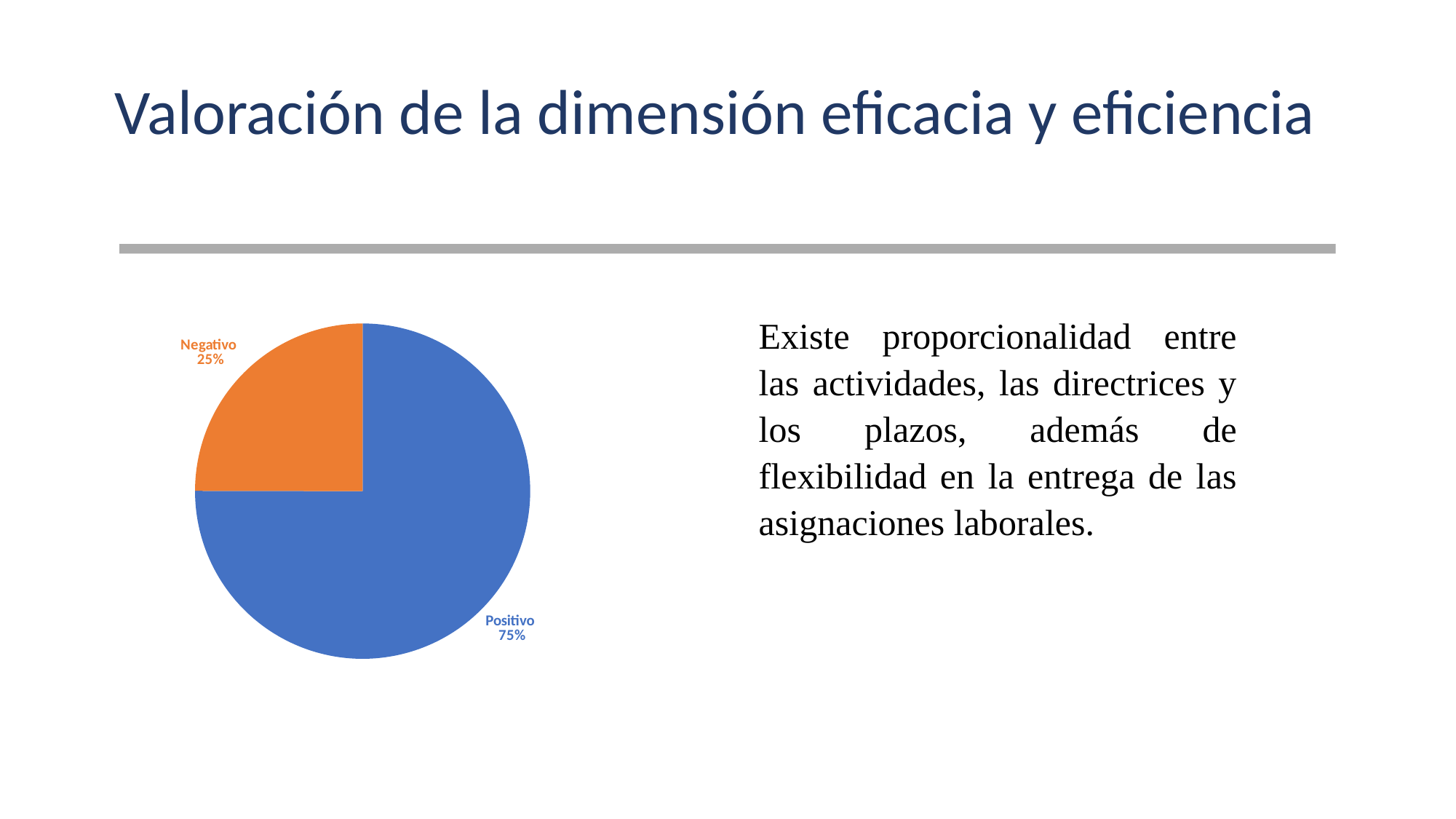

# Valoración de la dimensión eficacia y eficiencia

Existe proporcionalidad entre las actividades, las directrices y los plazos, además de flexibilidad en la entrega de las asignaciones laborales.

### Chart

| Category |  |
|---|---|
| Positivo  | 0.7503 |
| Negativo  | 0.2497 |